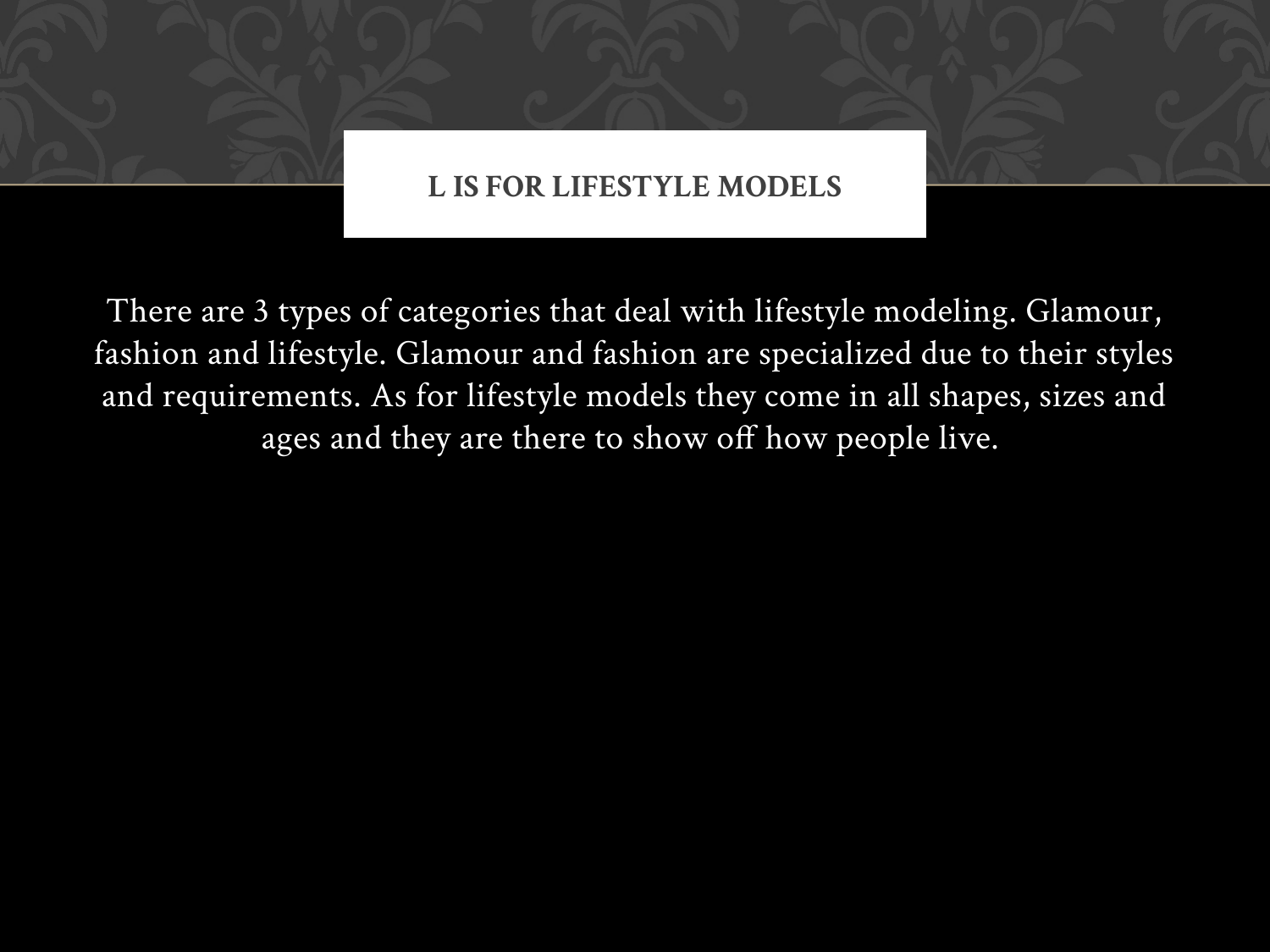

# L is for lifestyle models
There are 3 types of categories that deal with lifestyle modeling. Glamour, fashion and lifestyle. Glamour and fashion are specialized due to their styles and requirements. As for lifestyle models they come in all shapes, sizes and ages and they are there to show off how people live.